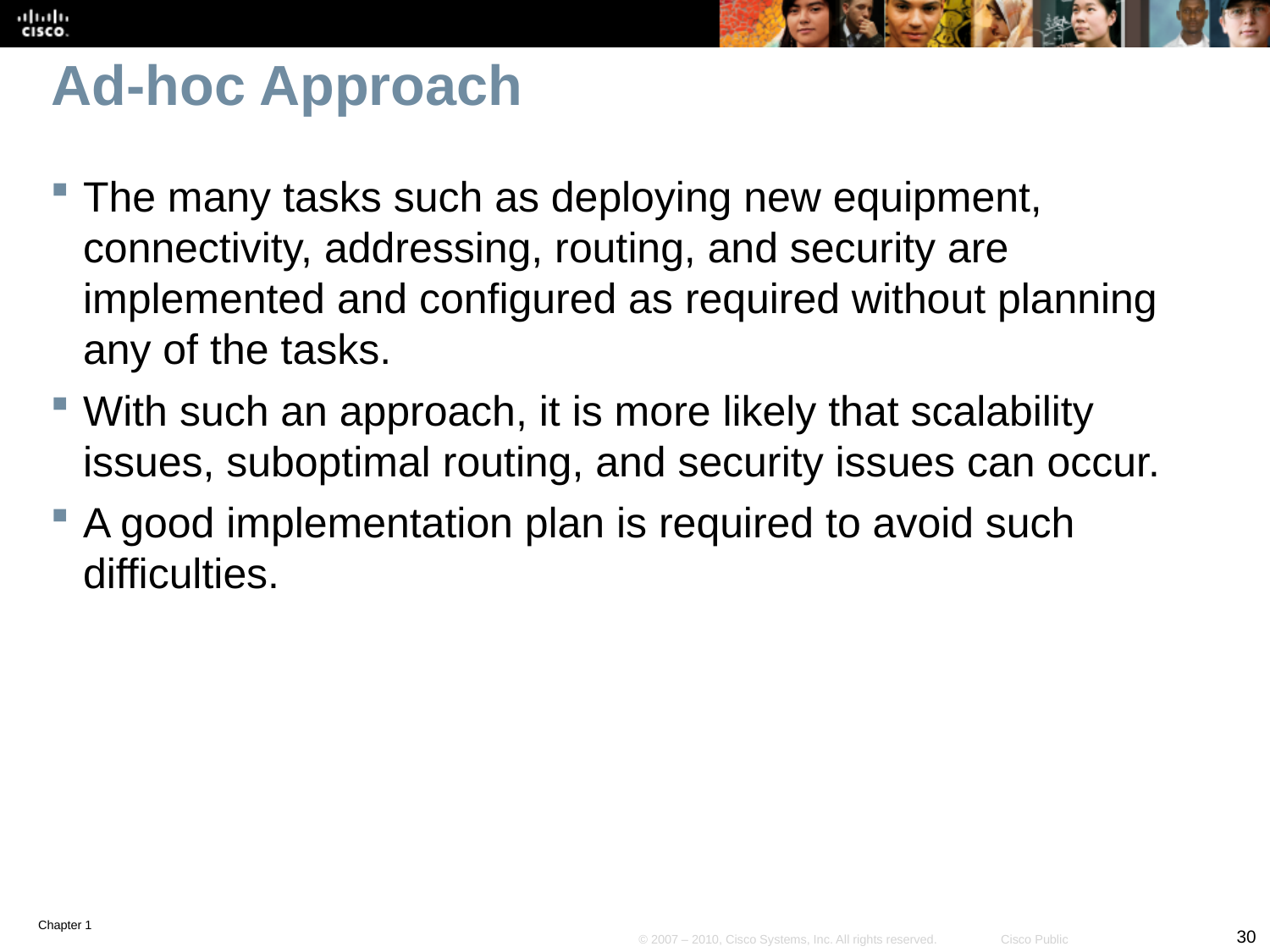

# Ad-hoc Approach
The many tasks such as deploying new equipment, connectivity, addressing, routing, and security are implemented and configured as required without planning any of the tasks.
With such an approach, it is more likely that scalability issues, suboptimal routing, and security issues can occur.
A good implementation plan is required to avoid such difficulties.